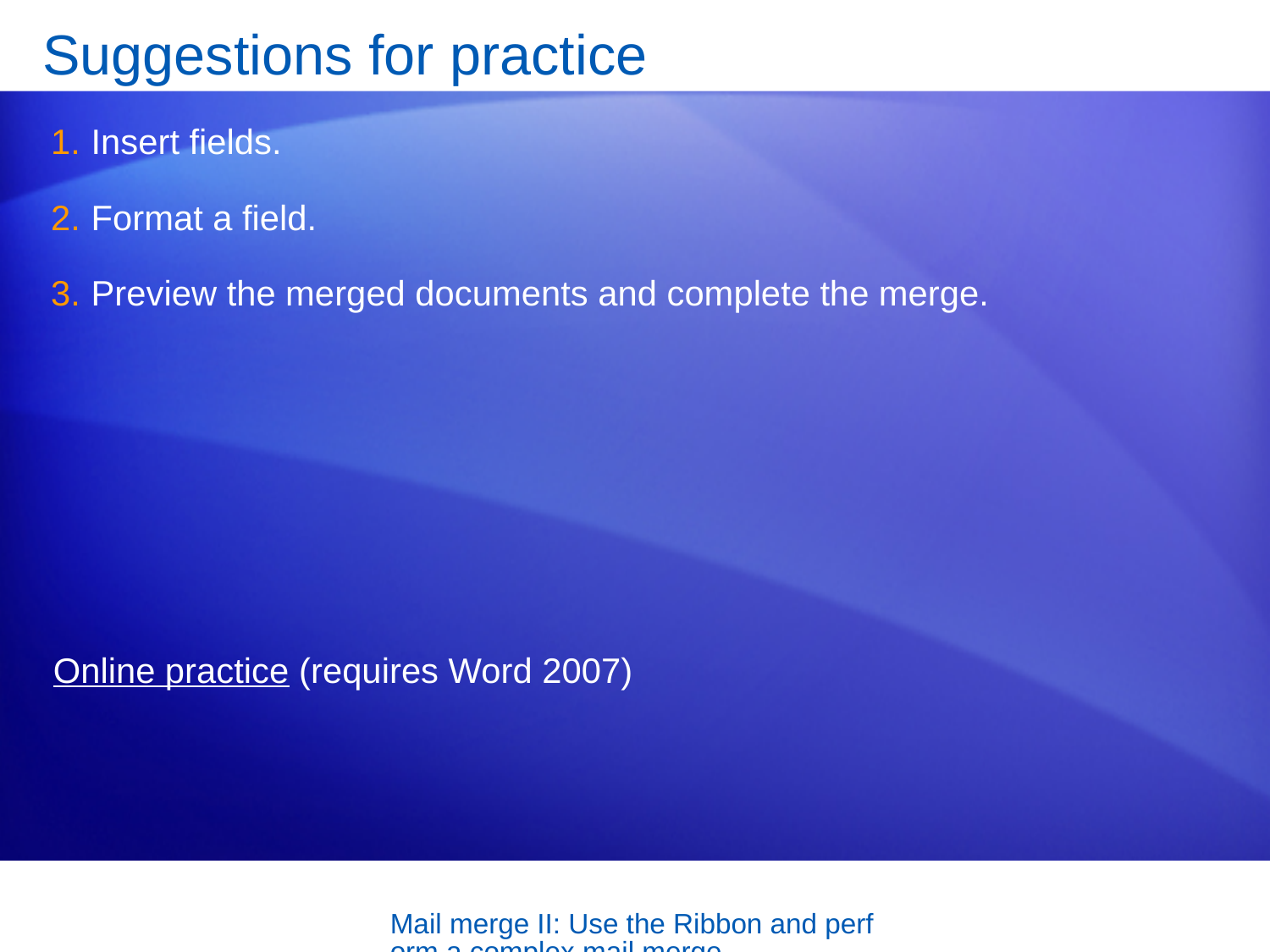

# Suggestions for practice
Insert fields.
Format a field.
Preview the merged documents and complete the merge.
Online practice (requires Word 2007)
Mail merge II: Use the Ribbon and perform a complex mail merge